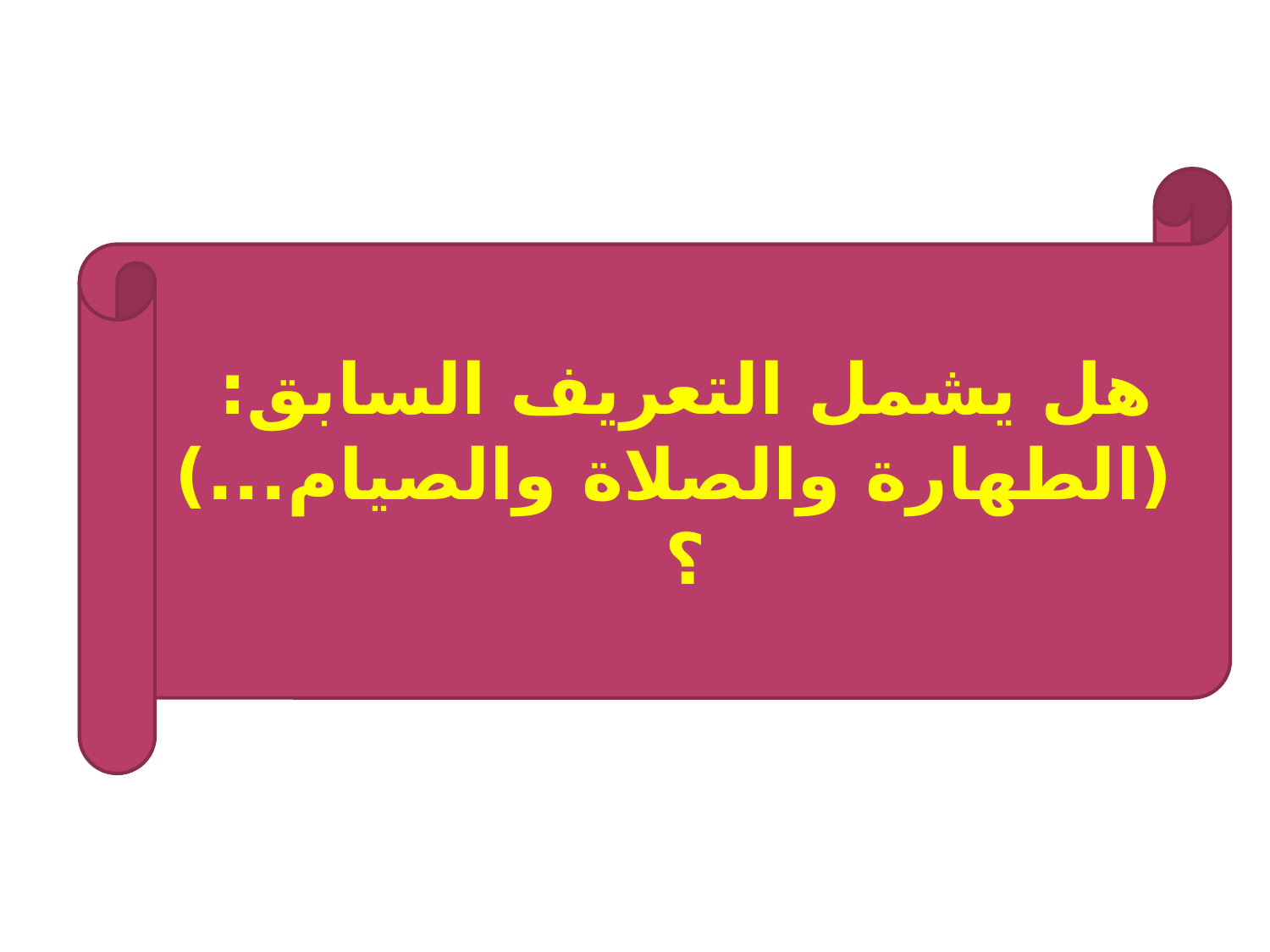

هل يشمل التعريف السابق:
(الطهارة والصلاة والصيام...) ؟